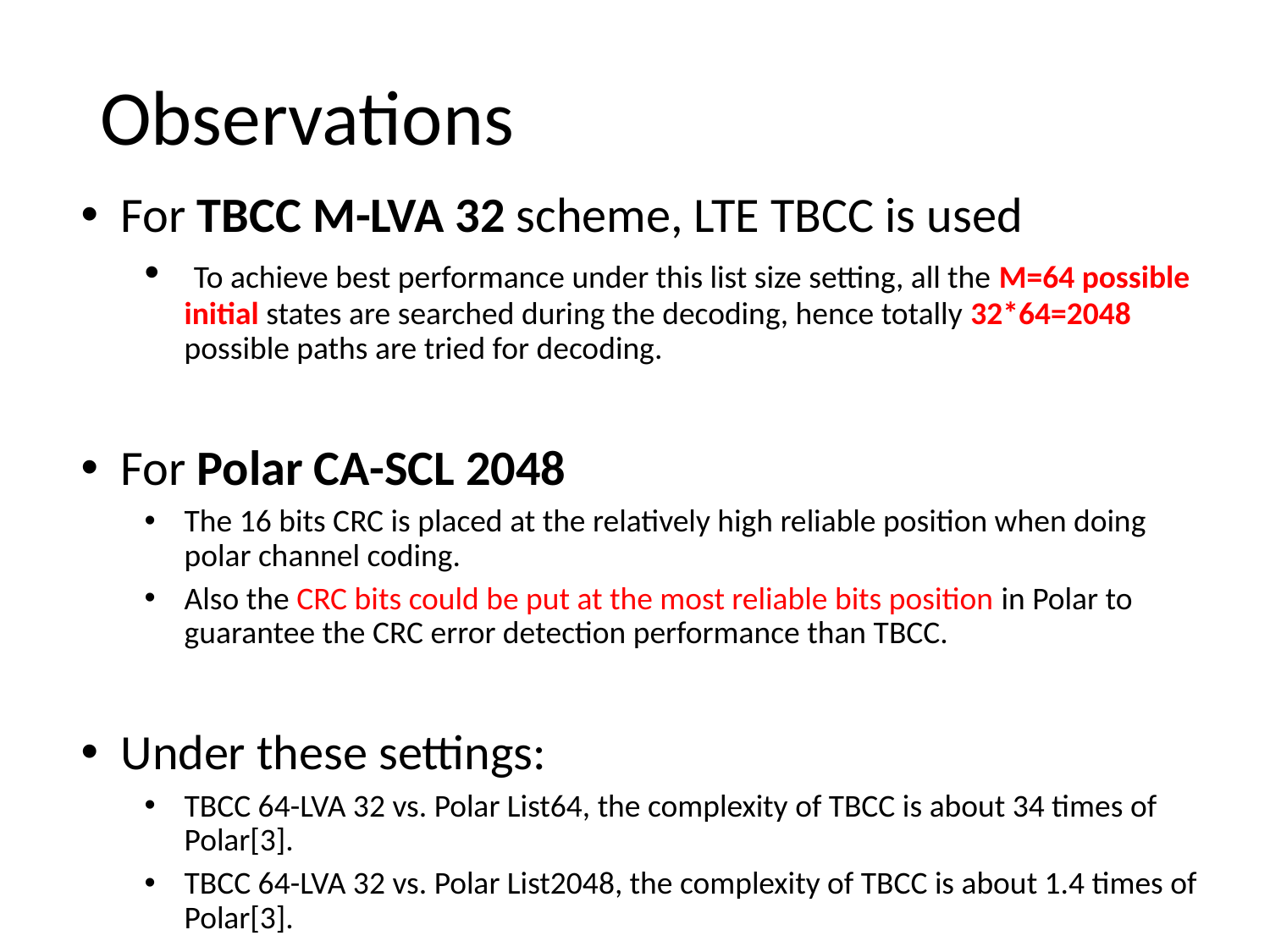

# Observations
For TBCC M-LVA 32 scheme, LTE TBCC is used
 To achieve best performance under this list size setting, all the M=64 possible initial states are searched during the decoding, hence totally 32*64=2048 possible paths are tried for decoding.

For Polar CA-SCL 2048
The 16 bits CRC is placed at the relatively high reliable position when doing polar channel coding.
Also the CRC bits could be put at the most reliable bits position in Polar to guarantee the CRC error detection performance than TBCC.

Under these settings:
TBCC 64-LVA 32 vs. Polar List64, the complexity of TBCC is about 34 times of Polar[3].
TBCC 64-LVA 32 vs. Polar List2048, the complexity of TBCC is about 1.4 times of Polar[3].